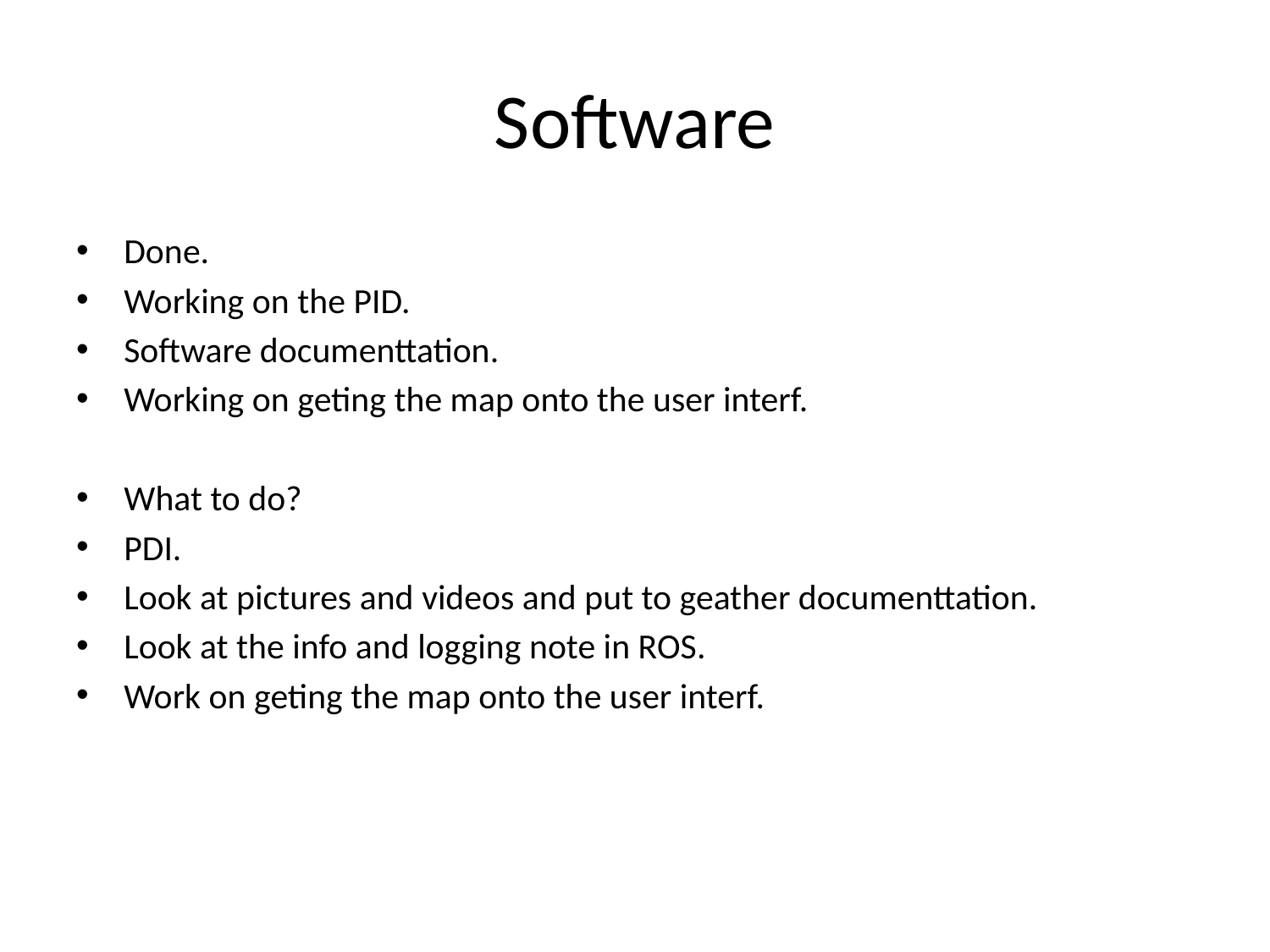

# Software
Done.
Working on the PID.
Software documenttation.
Working on geting the map onto the user interf.

What to do?
PDI.
Look at pictures and videos and put to geather documenttation.
Look at the info and logging note in ROS.
Work on geting the map onto the user interf.